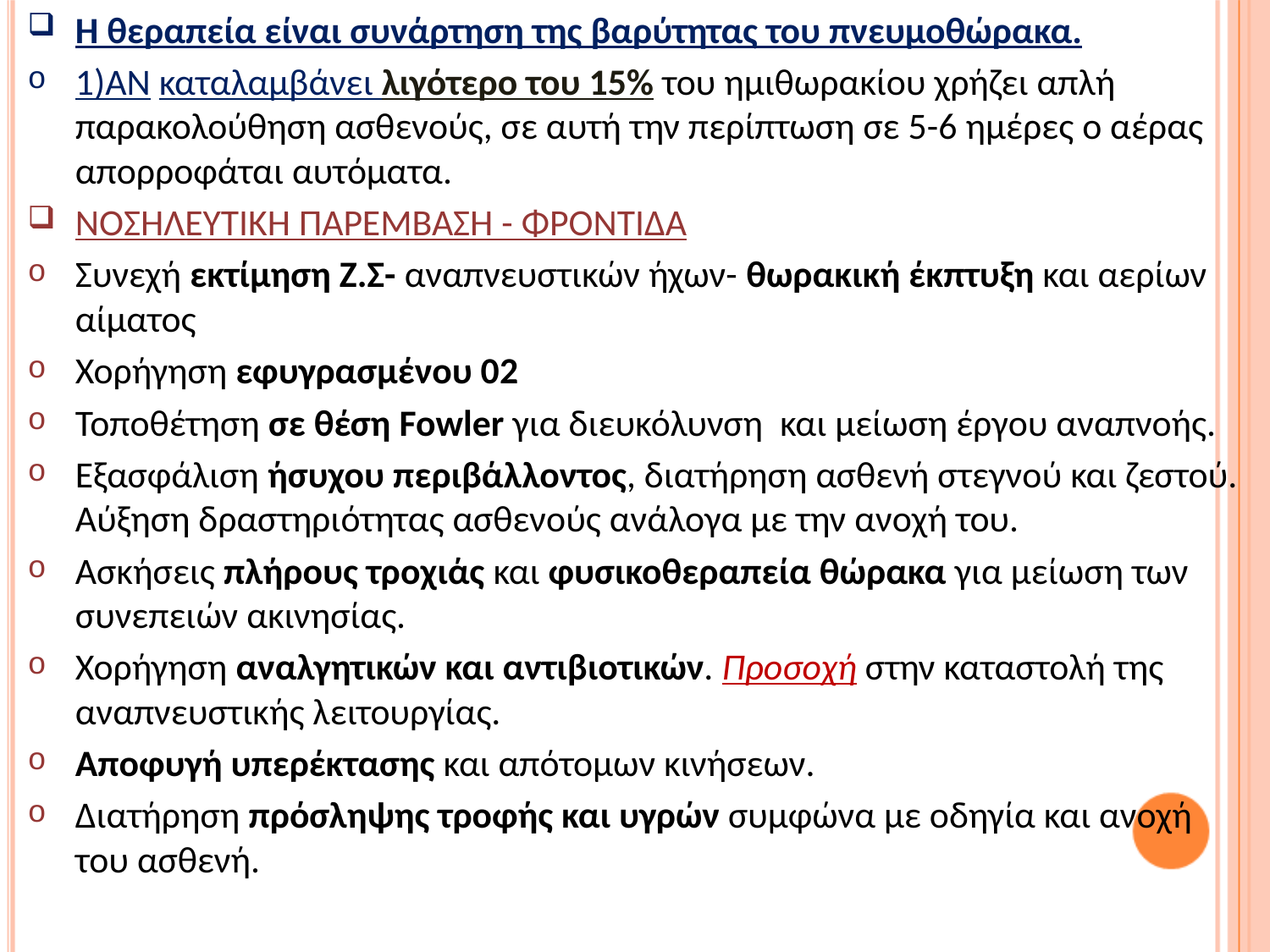

Η θεραπεία είναι συνάρτηση της βαρύτητας του πνευμοθώρακα.
1)ΑΝ καταλαμβάνει λιγότερο του 15% του ημιθωρακίου χρήζει απλή παρακολούθηση ασθενούς, σε αυτή την περίπτωση σε 5-6 ημέρες ο αέρας απορροφάται αυτόματα.
ΝΟΣΗΛΕΥΤΙΚΗ ΠΑΡΕΜΒΑΣΗ - ΦΡΟΝΤΙΔΑ
Συνεχή εκτίμηση Ζ.Σ- αναπνευστικών ήχων- θωρακική έκπτυξη και αερίων αίματος
Χορήγηση εφυγρασμένου 02
Τοποθέτηση σε θέση Fowler για διευκόλυνση  και μείωση έργου αναπνοής.
Εξασφάλιση ήσυχου περιβάλλοντος, διατήρηση ασθενή στεγνού και ζεστού. Αύξηση δραστηριότητας ασθενούς ανάλογα με την ανοχή του.
Ασκήσεις πλήρους τροχιάς και φυσικοθεραπεία θώρακα για μείωση των συνεπειών ακινησίας.
Χορήγηση αναλγητικών και αντιβιοτικών. Προσοχή στην καταστολή της αναπνευστικής λειτουργίας.
Αποφυγή υπερέκτασης και απότομων κινήσεων.
Διατήρηση πρόσληψης τροφής και υγρών συμφώνα με οδηγία και ανοχή του ασθενή.